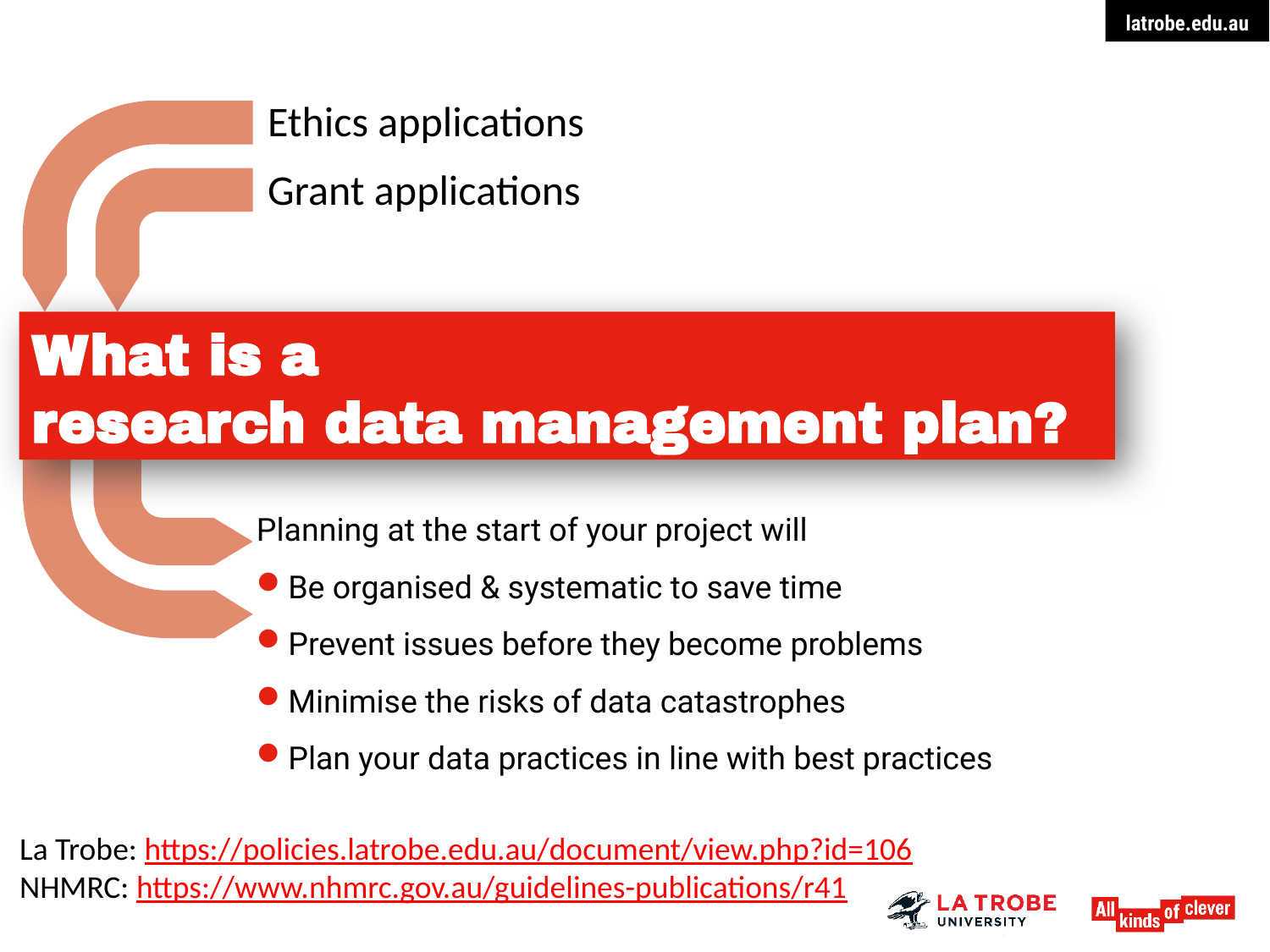

Ethics applications

Grant applications
What is a
research data management plan?

Planning at the start of your project will
Be organised & systematic to save time
Prevent issues before they become problems
Minimise the risks of data catastrophes
Plan your data practices in line with best practices

La Trobe: https://policies.latrobe.edu.au/document/view.php?id=106
NHMRC: https://www.nhmrc.gov.au/guidelines-publications/r41